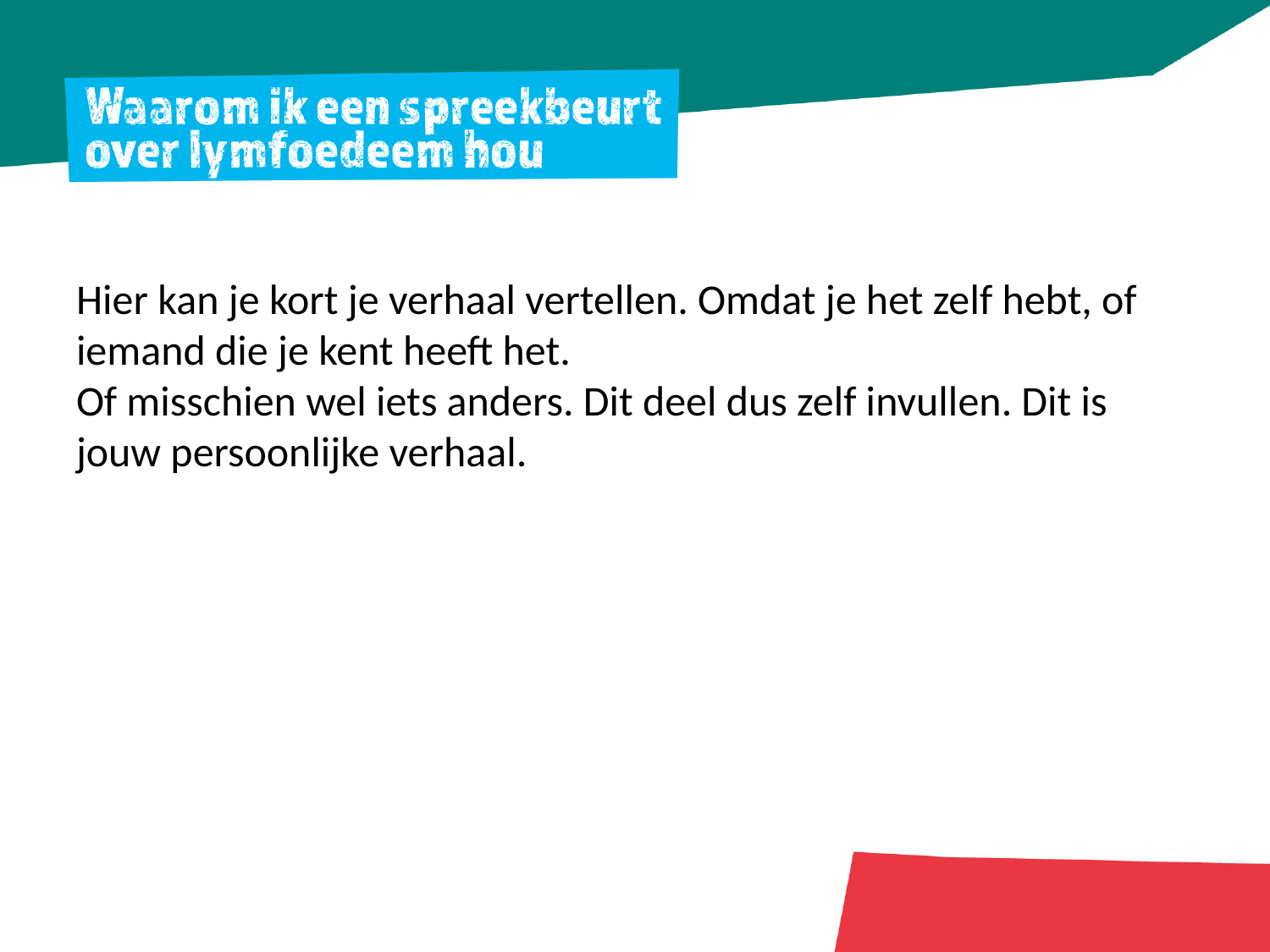

Hier kan je kort je verhaal vertellen. Omdat je het zelf hebt, of iemand die je kent heeft het.
Of misschien wel iets anders. Dit deel dus zelf invullen. Dit is jouw persoonlijke verhaal.